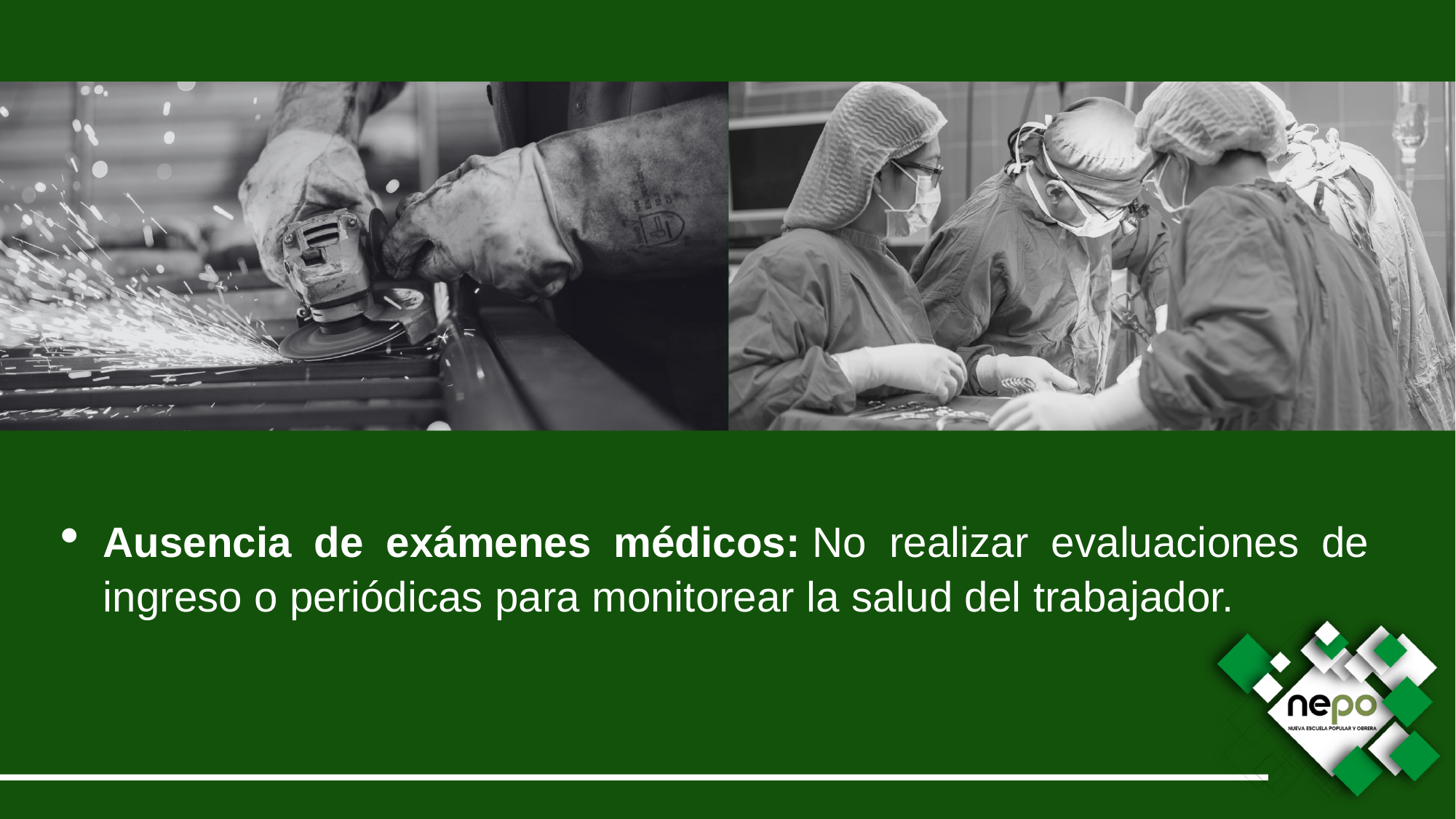

Ausencia de exámenes médicos: No realizar evaluaciones de ingreso o periódicas para monitorear la salud del trabajador.